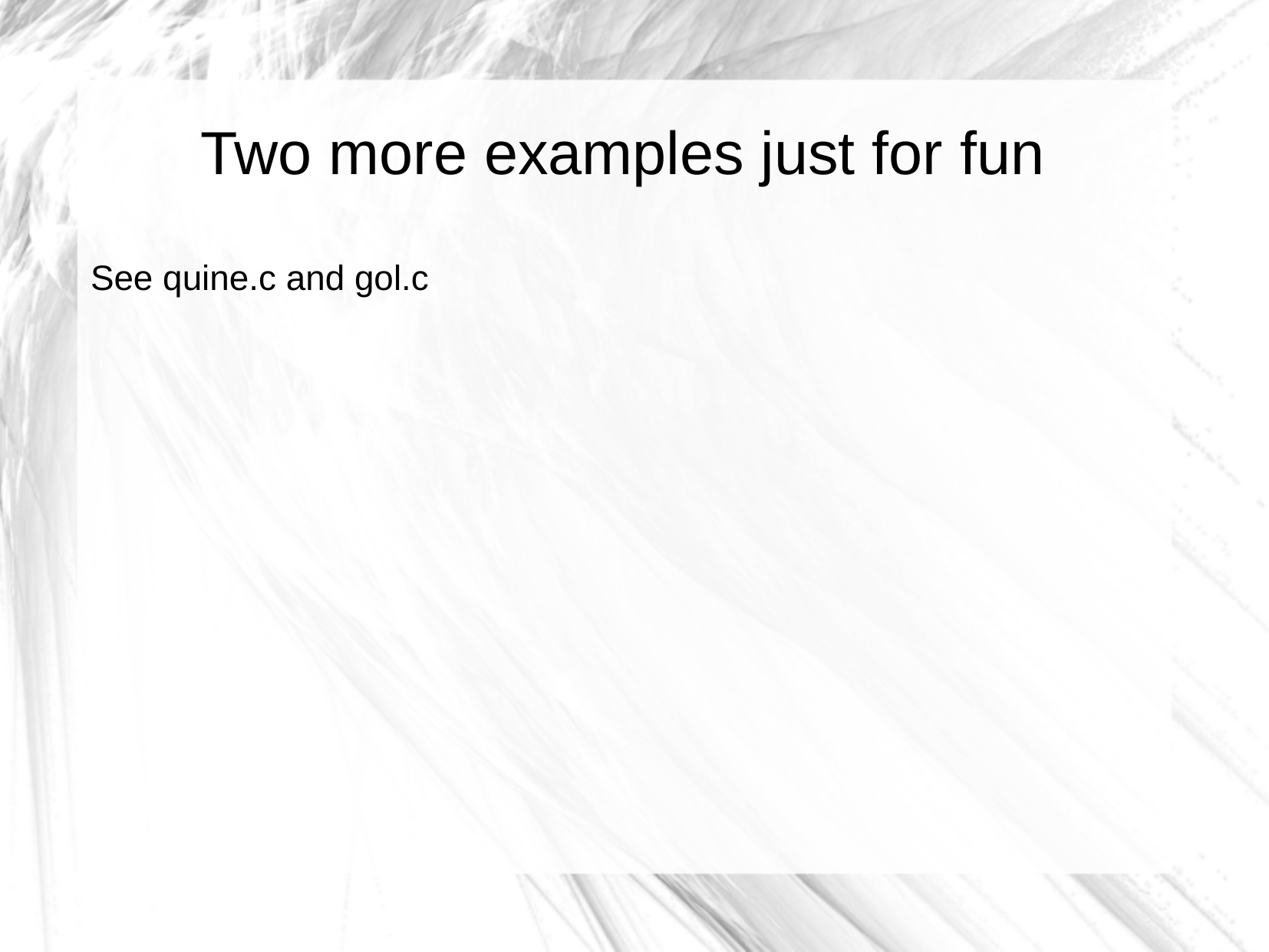

Two more examples just for fun
See quine.c and gol.c